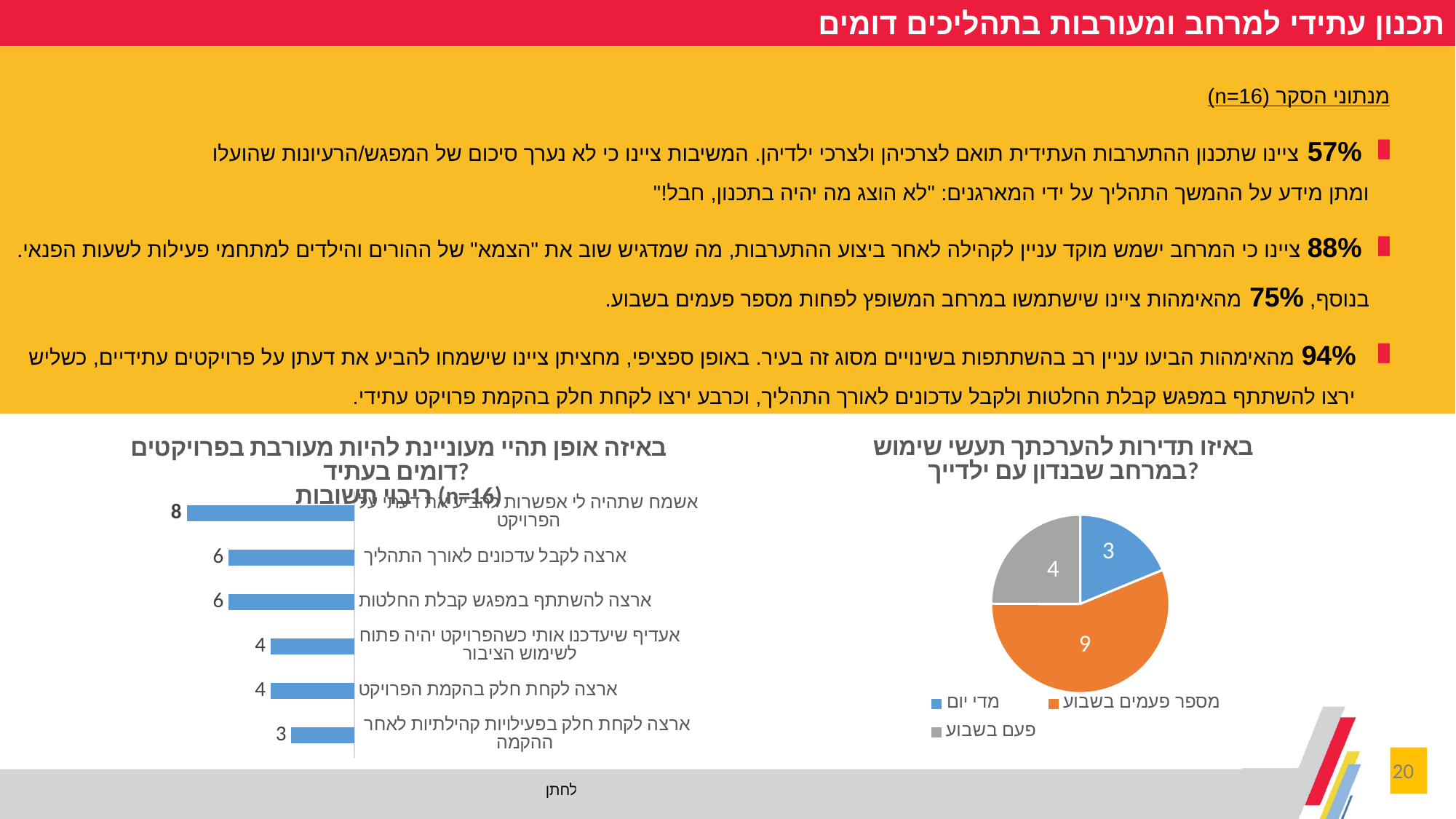

תכנון עתידי למרחב ומעורבות בתהליכים דומים

מנתוני הסקר (n=16)
 57% ציינו שתכנון ההתערבות העתידית תואם לצרכיהן ולצרכי ילדיהן. המשיבות ציינו כי לא נערך סיכום של המפגש/הרעיונות שהועלו
ומתן מידע על ההמשך התהליך על ידי המארגנים: "לא הוצג מה יהיה בתכנון, חבל!"
 88% ציינו כי המרחב ישמש מוקד עניין לקהילה לאחר ביצוע ההתערבות, מה שמדגיש שוב את "הצמא" של ההורים והילדים למתחמי פעילות לשעות הפנאי. בנוסף, 75% מהאימהות ציינו שישתמשו במרחב המשופץ לפחות מספר פעמים בשבוע.
94% מהאימהות הביעו עניין רב בהשתתפות בשינויים מסוג זה בעיר. באופן ספציפי, מחציתן ציינו שישמחו להביע את דעתן על פרויקטים עתידיים, כשליש ירצו להשתתף במפגש קבלת החלטות ולקבל עדכונים לאורך התהליך, וכרבע ירצו לקחת חלק בהקמת פרויקט עתידי.

### Chart: באיזו תדירות להערכתך תעשי שימוש במרחב שבנדון עם ילדייך?

| Category |  |
|---|---|
| מדי יום | 0.188 |
| מספר פעמים בשבוע | 0.563 |
| פעם בשבוע | 0.25 |

### Chart: באיזה אופן תהיי מעוניינת להיות מעורבת בפרויקטים דומים בעתיד? ריבוי תשובות (n=16)

| Category |  |
|---|---|
| אשמח שתהיה לי אפשרות להביע את דעתי על הפרויקט | 0.5 |
|  ארצה לקבל עדכונים לאורך התהליך | 0.375 |
| ארצה להשתתף במפגש קבלת החלטות | 0.375 |
| אעדיף שיעדכנו אותי כשהפרויקט יהיה פתוח לשימוש הציבור | 0.25 |
| ארצה לקחת חלק בהקמת הפרויקט | 0.25 |
|  ארצה לקחת חלק בפעילויות קהילתיות לאחר ההקמה | 0.188 |
20